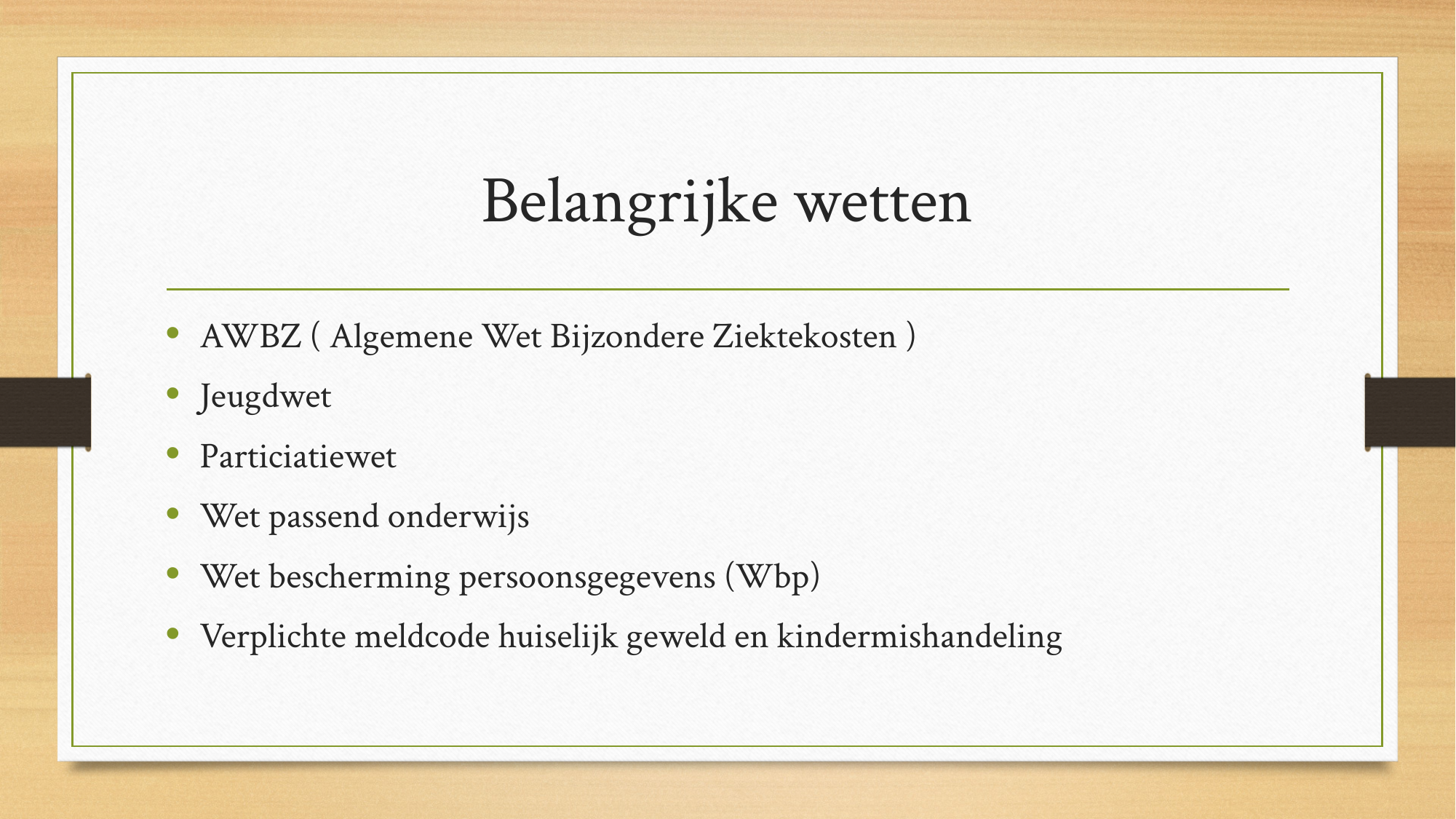

# Belangrijke wetten
AWBZ ( Algemene Wet Bijzondere Ziektekosten )
Jeugdwet
Particiatiewet
Wet passend onderwijs
Wet bescherming persoonsgegevens (Wbp)
Verplichte meldcode huiselijk geweld en kindermishandeling